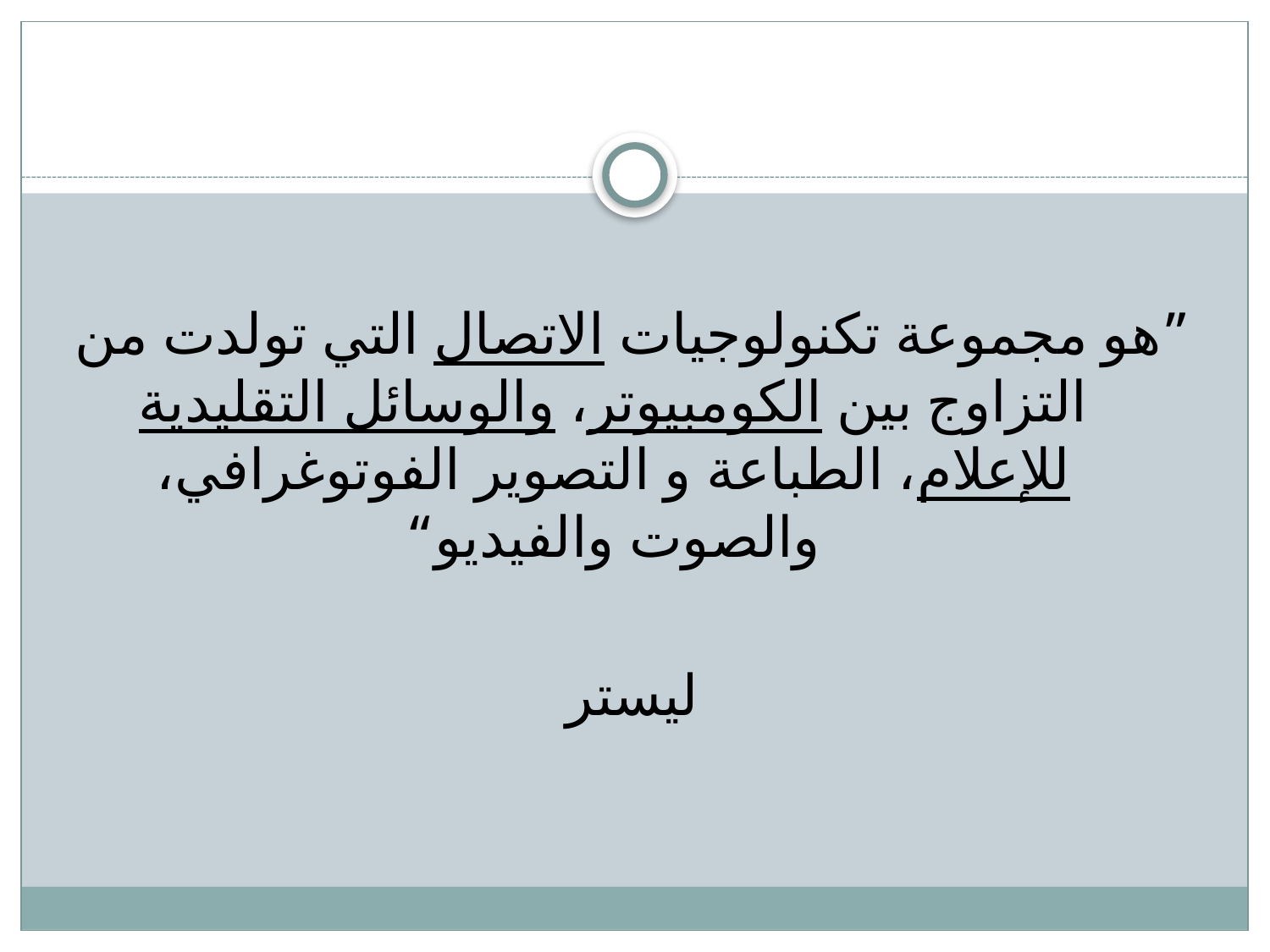

#

”هو مجموعة تكنولوجيات الاتصال التي تولدت من التزاوج بين الكومبيوتر، والوسائل التقليدية للإعلام، الطباعة و التصوير الفوتوغرافي، والصوت والفيديو“

ليستر